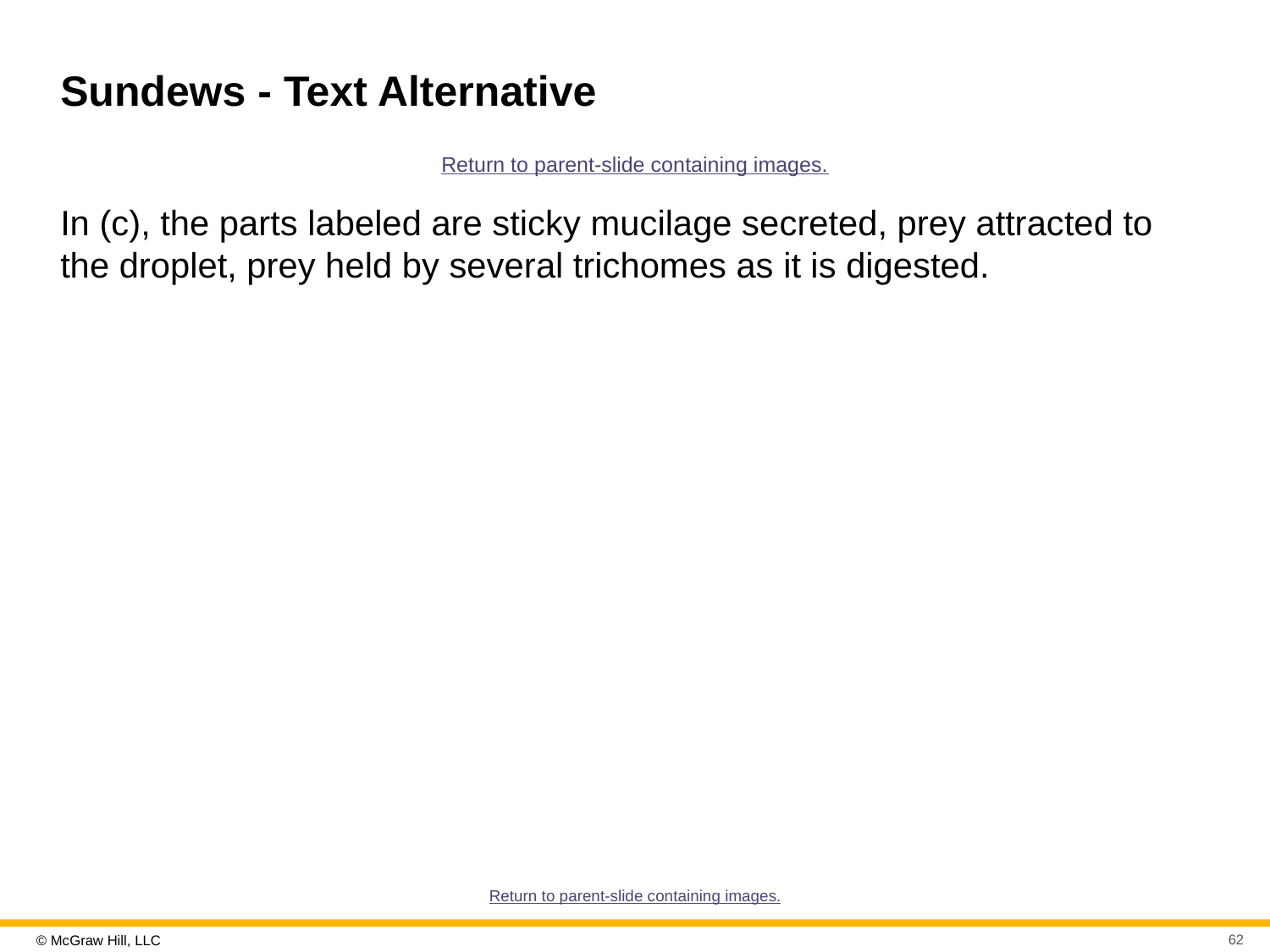

# Sundews - Text Alternative
Return to parent-slide containing images.
In (c), the parts labeled are sticky mucilage secreted, prey attracted to the droplet, prey held by several trichomes as it is digested.
Return to parent-slide containing images.
62